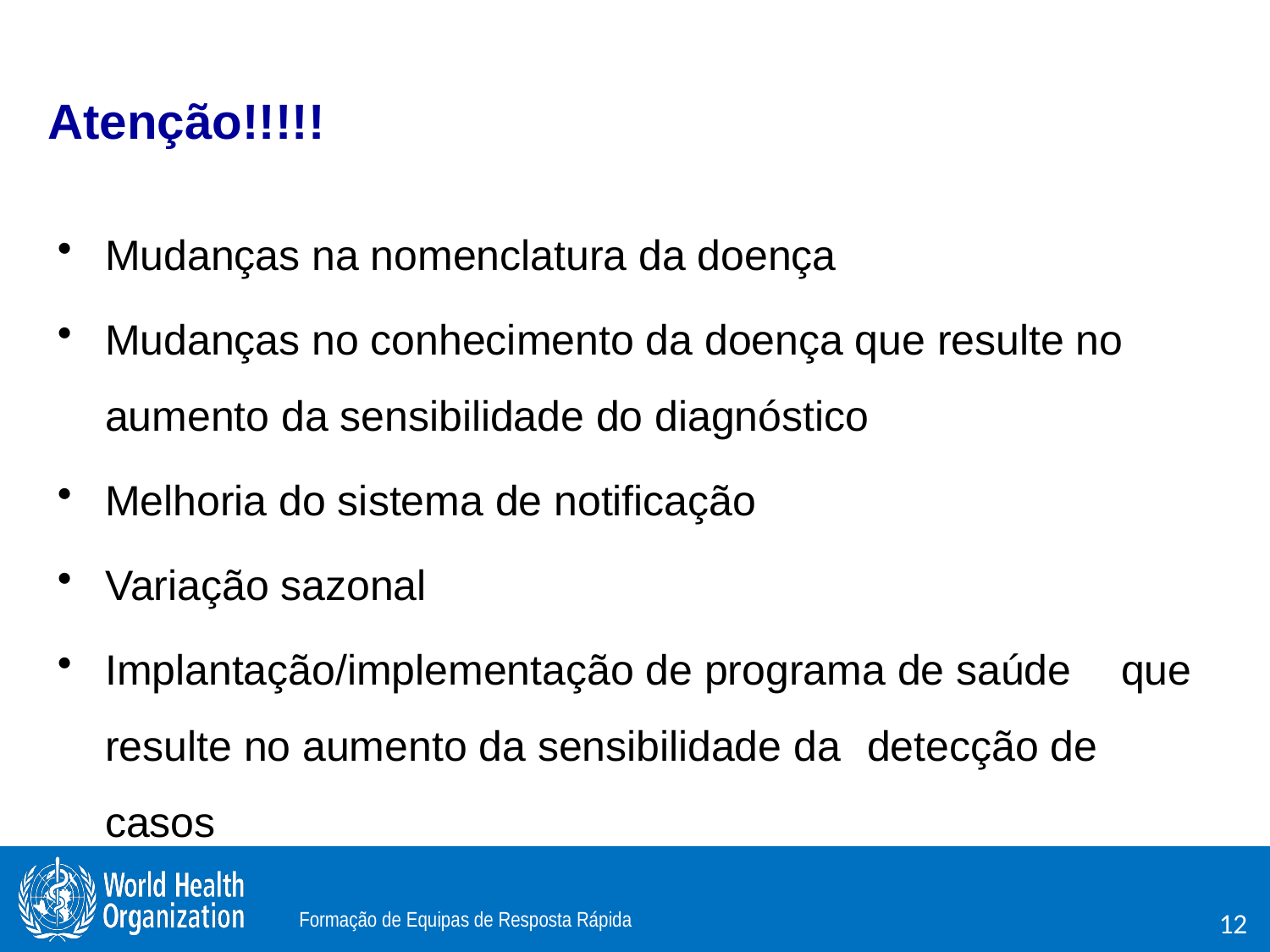

Atenção!!!!!
Mudanças na nomenclatura da doença
Mudanças no conhecimento da doença que resulte no aumento da sensibilidade do diagnóstico
Melhoria do sistema de notificação
Variação sazonal
Implantação/implementação de programa de saúde 	que resulte no aumento da sensibilidade da 	detecção de casos